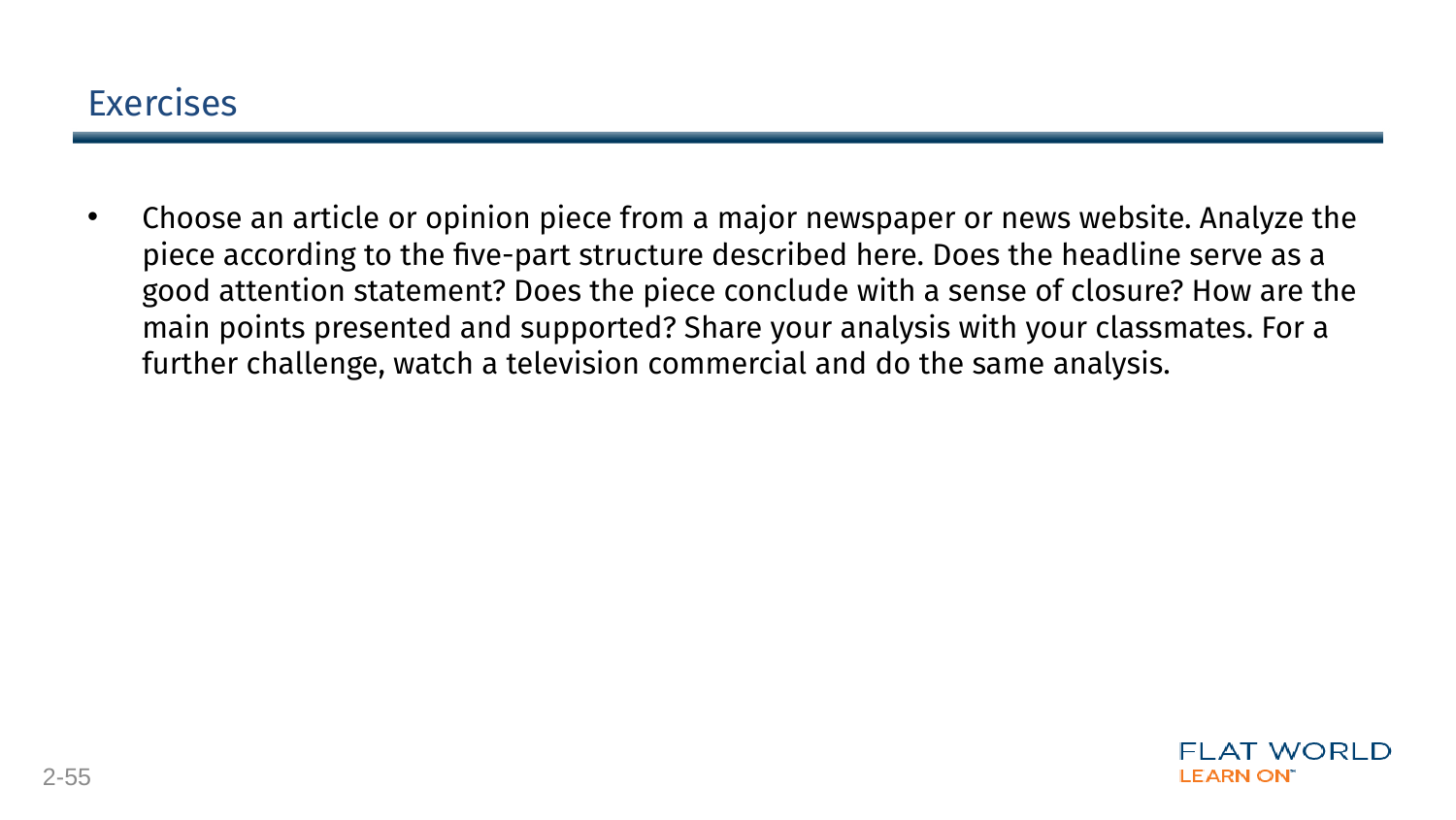

# Exercises
Choose an article or opinion piece from a major newspaper or news website. Analyze the piece according to the five-part structure described here. Does the headline serve as a good attention statement? Does the piece conclude with a sense of closure? How are the main points presented and supported? Share your analysis with your classmates. For a further challenge, watch a television commercial and do the same analysis.
2-55